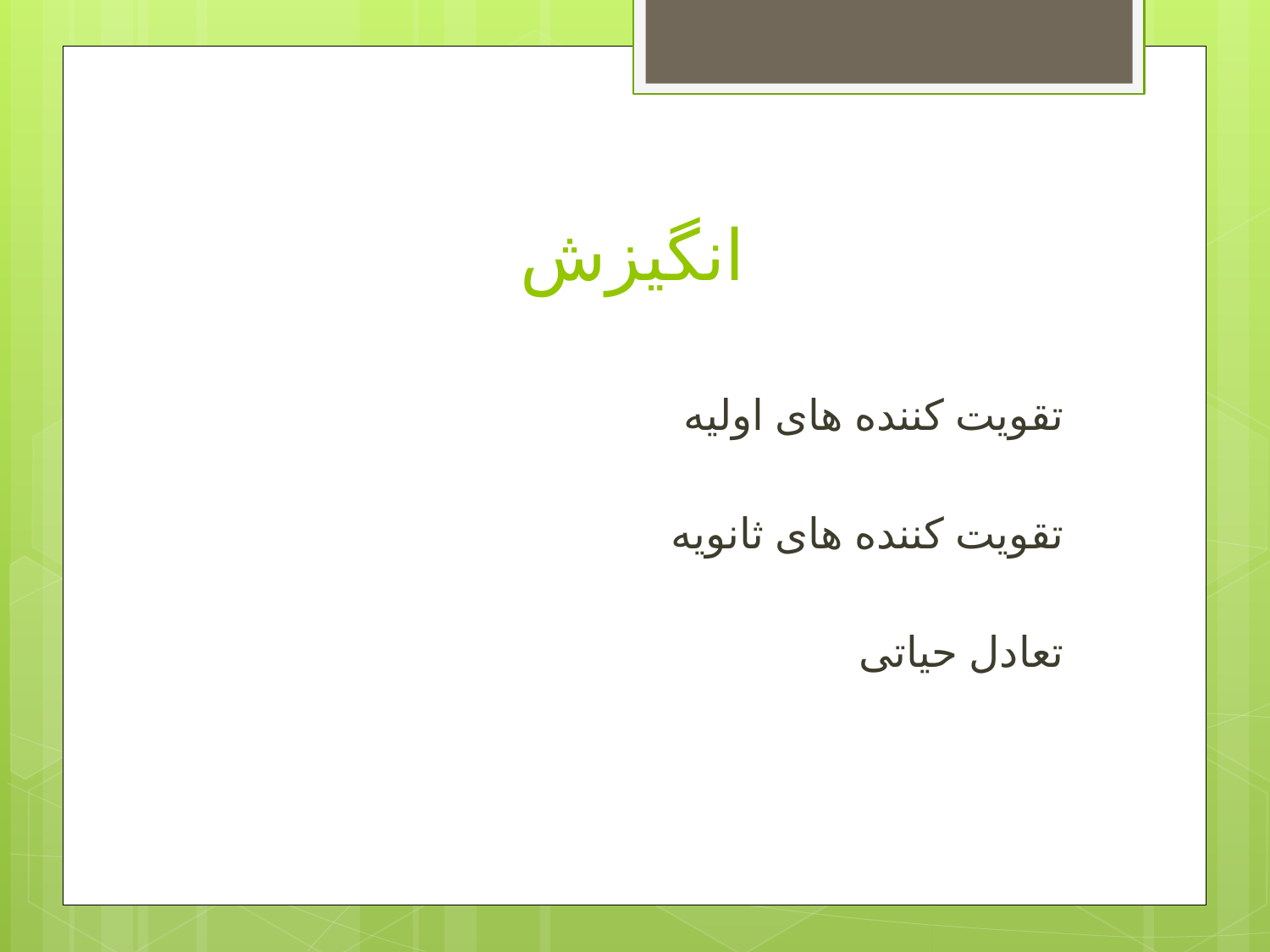

# انگیزش

تقویت کننده های اولیه

تقویت کننده های ثانویه

تعادل حیاتی